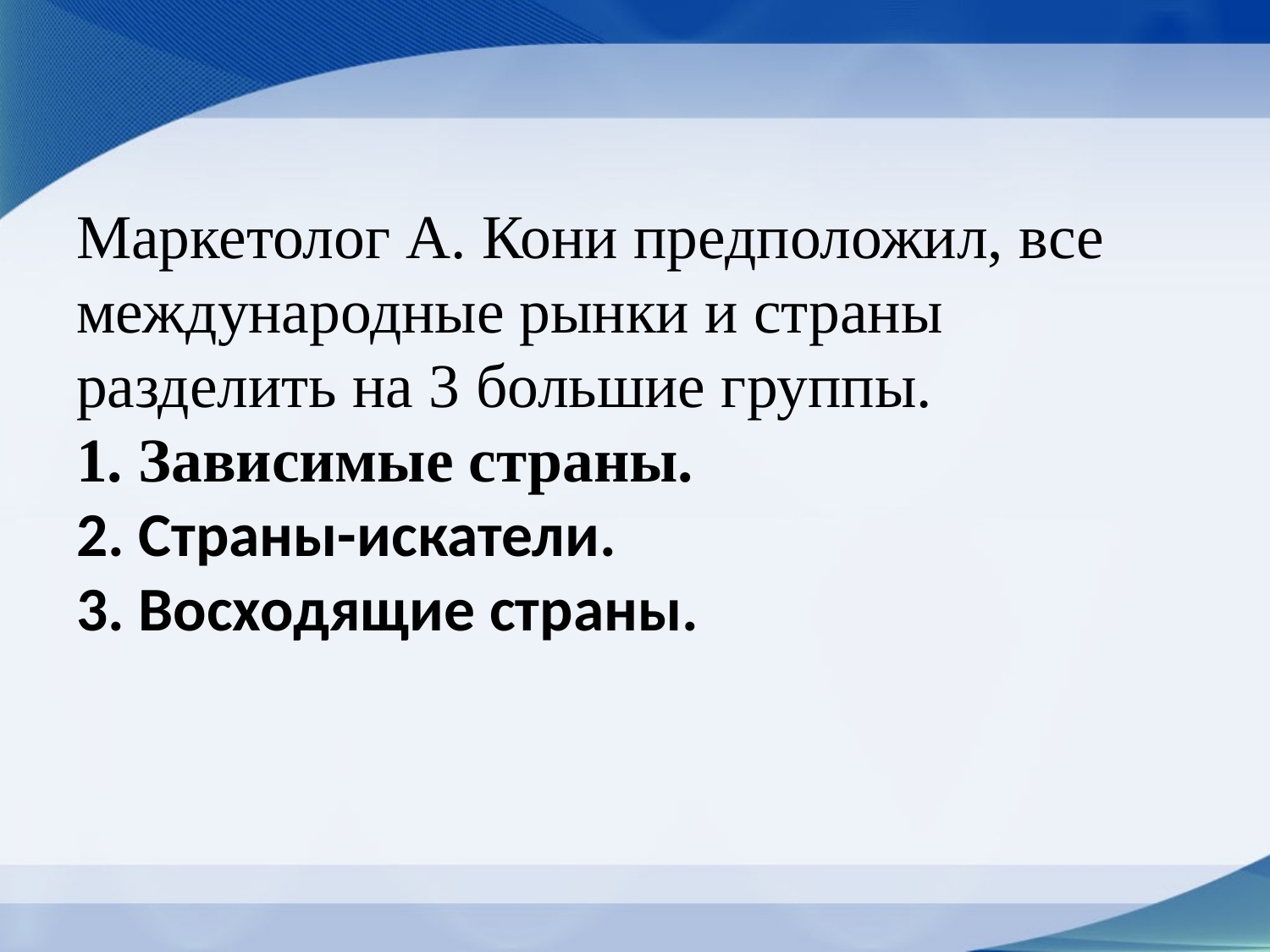

# Маркетолог А. Кони предположил, все международные рынки и страны разделить на 3 большие группы. 1. Зависимые страны. 2. Страны-искатели. 3. Восходящие страны.